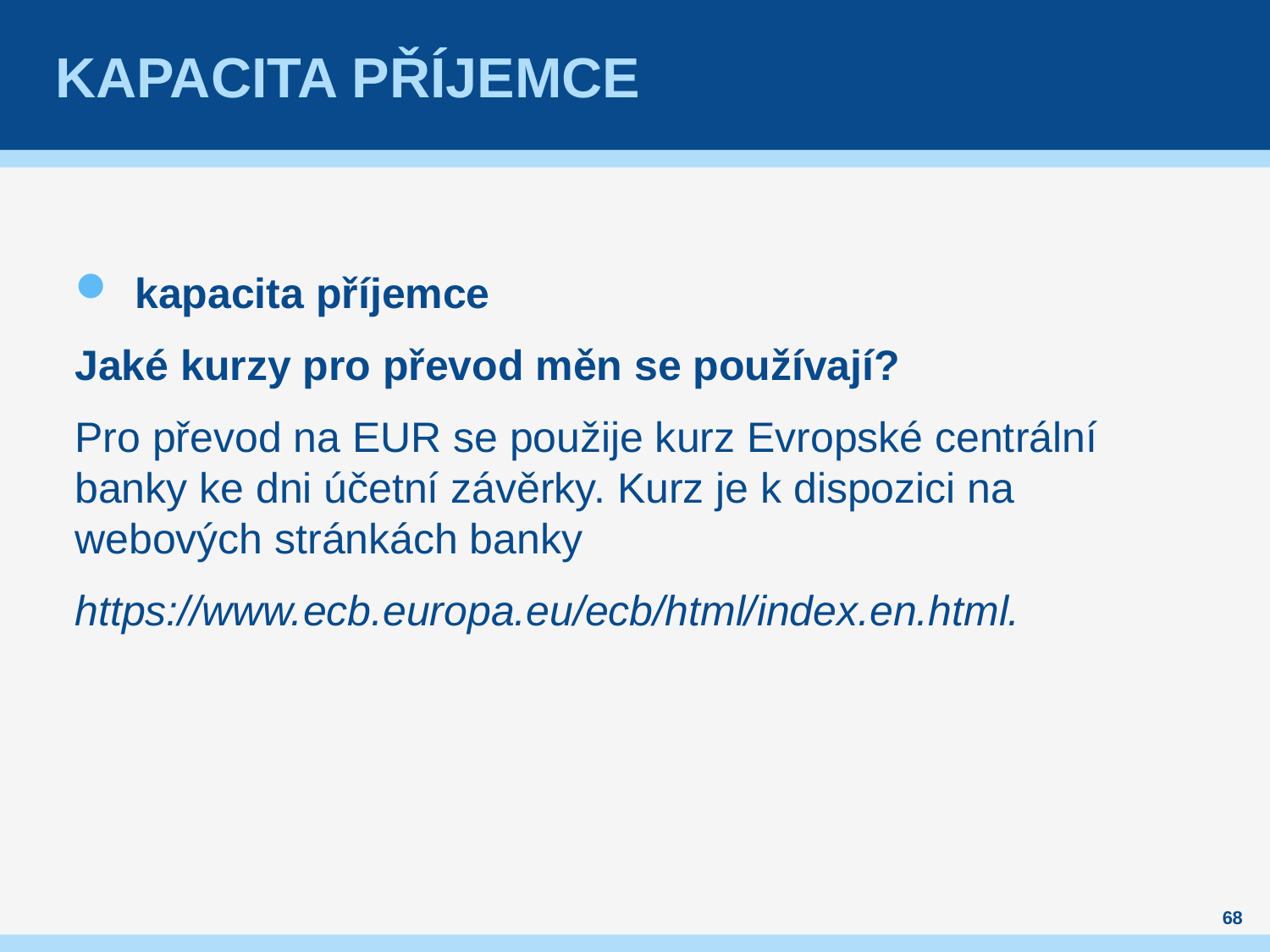

# Kapacita příjemce
kapacita příjemce
Jaké kurzy pro převod měn se používají?
Pro převod na EUR se použije kurz Evropské centrální banky ke dni účetní závěrky. Kurz je k dispozici na webových stránkách banky
https://www.ecb.europa.eu/ecb/html/index.en.html.
68